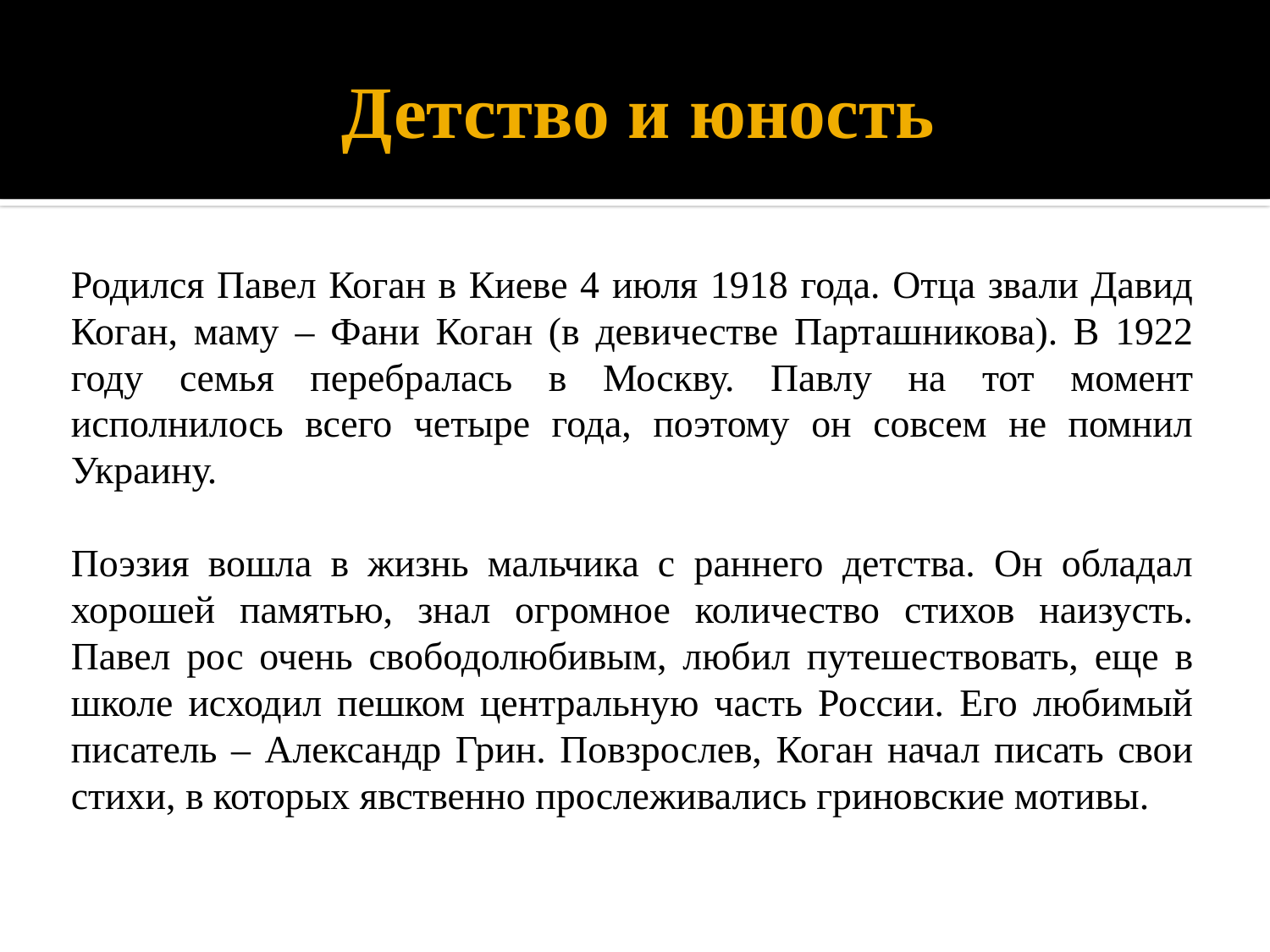

# Детство и юность
Родился Павел Коган в Киеве 4 июля 1918 года. Отца звали Давид Коган, маму – Фани Коган (в девичестве Парташникова). В 1922 году семья перебралась в Москву. Павлу на тот момент исполнилось всего четыре года, поэтому он совсем не помнил Украину.

Поэзия вошла в жизнь мальчика с раннего детства. Он обладал хорошей памятью, знал огромное количество стихов наизусть. Павел рос очень свободолюбивым, любил путешествовать, еще в школе исходил пешком центральную часть России. Его любимый писатель – Александр Грин. Повзрослев, Коган начал писать свои стихи, в которых явственно прослеживались гриновские мотивы.